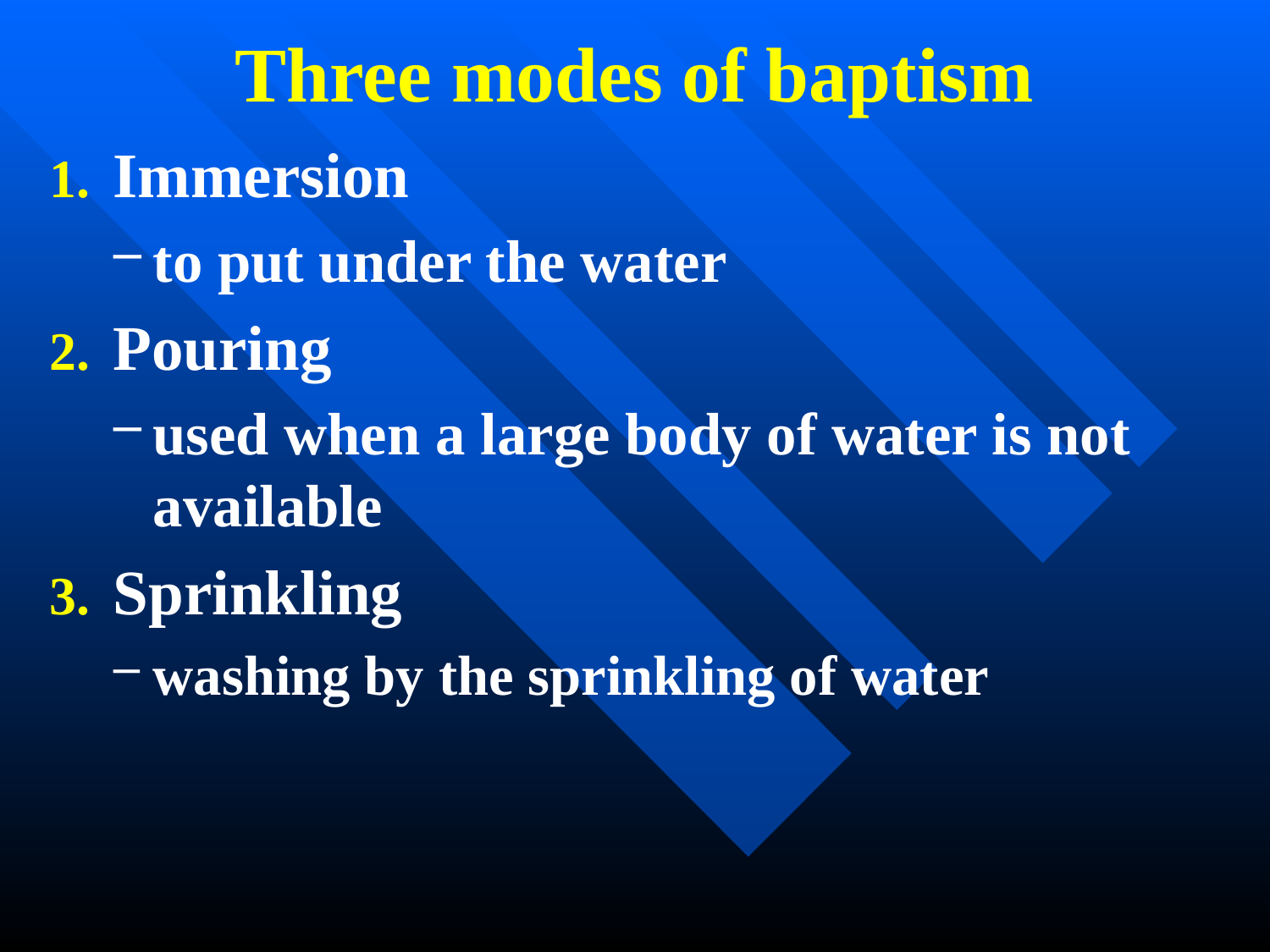

Three modes of baptism
Immersion
to put under the water
Pouring
used when a large body of water is not available
Sprinkling
washing by the sprinkling of water